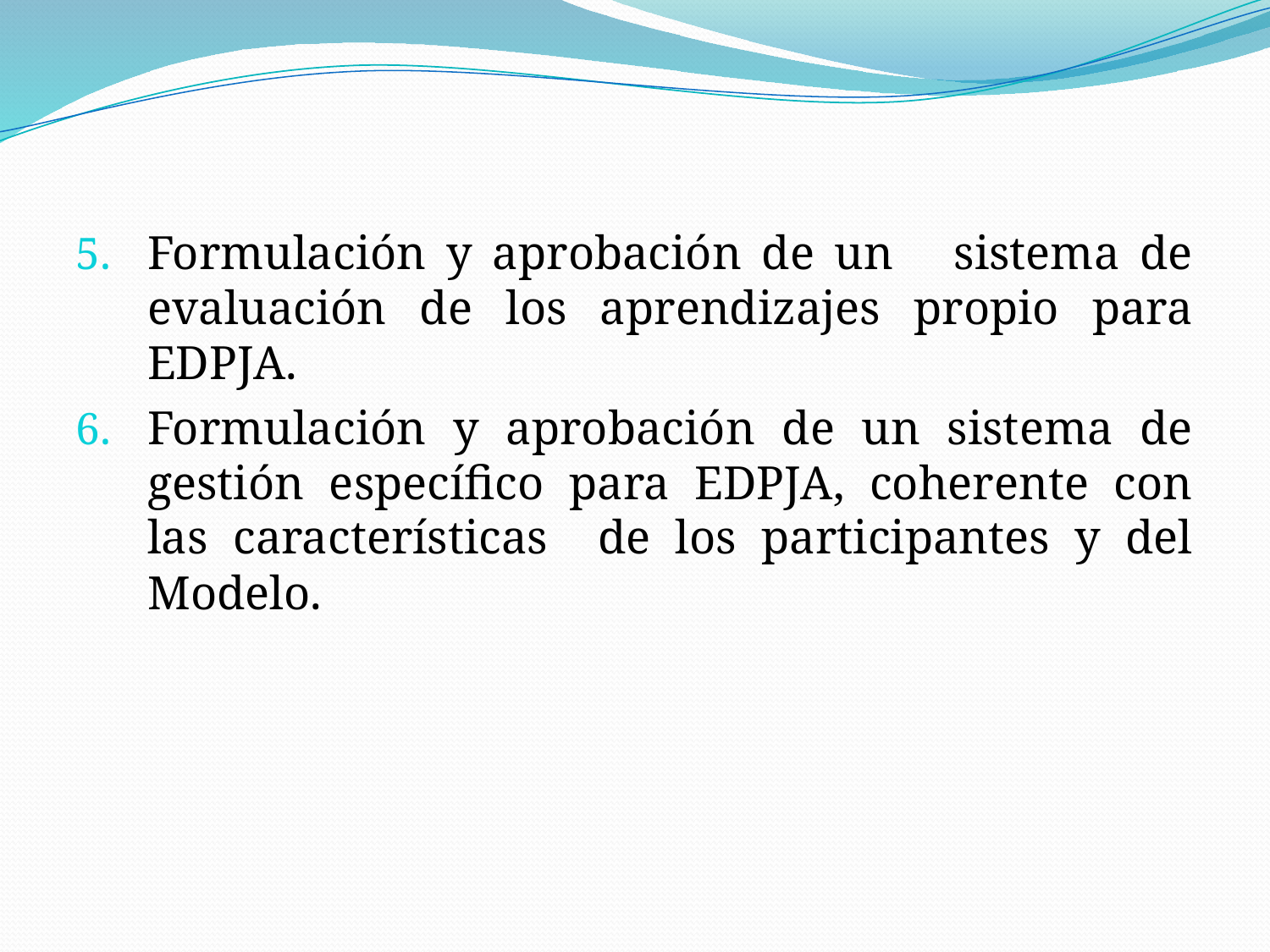

Formulación y aprobación de un   sistema de evaluación de los aprendizajes propio para EDPJA.
Formulación y aprobación de un sistema de gestión específico para EDPJA, coherente con las características  de los participantes y del Modelo.